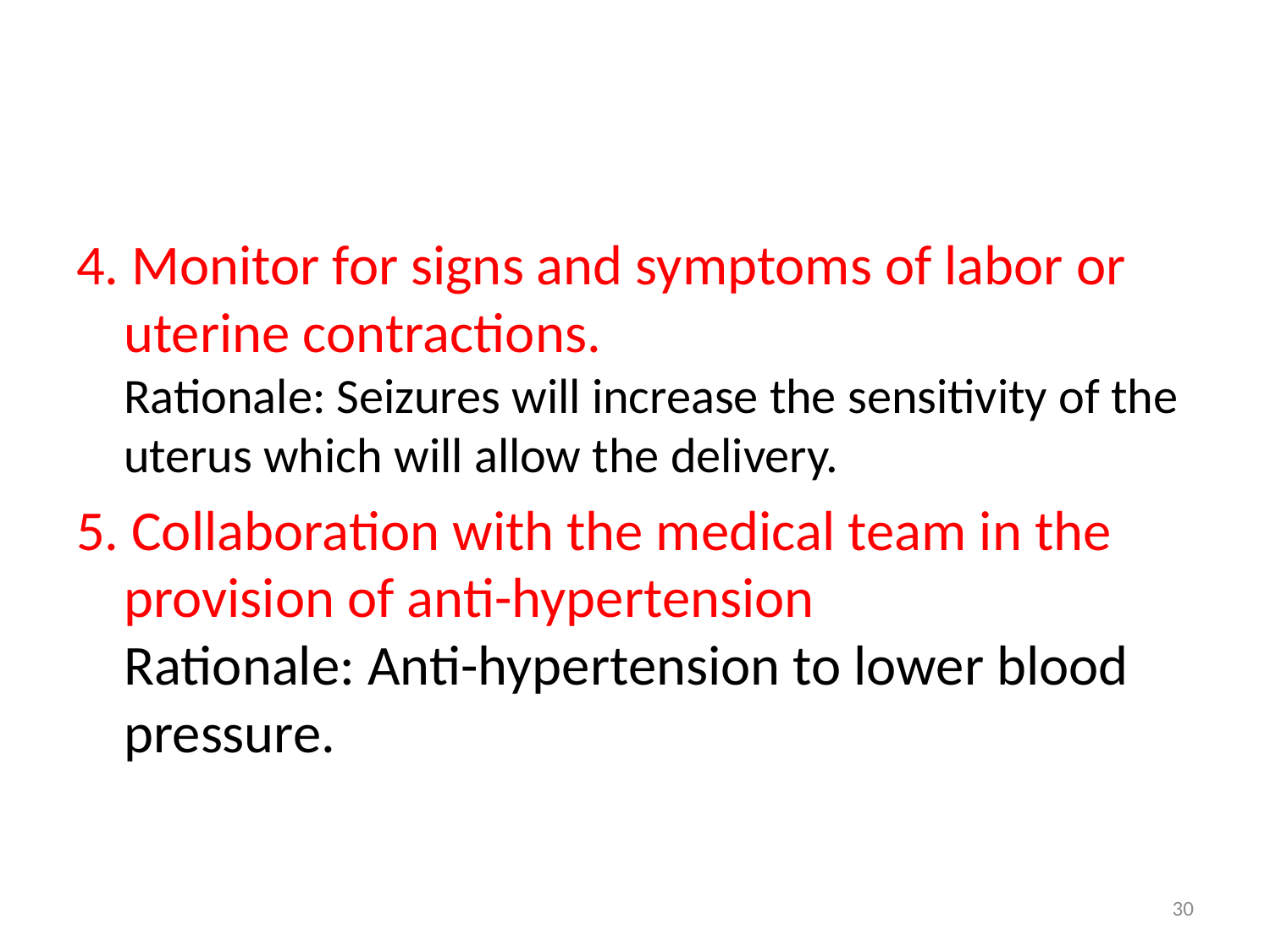

#
4. Monitor for signs and symptoms of labor or uterine contractions.
Rationale: Seizures will increase the sensitivity of the uterus which will allow the delivery.
5. Collaboration with the medical team in the provision of anti-hypertension
Rationale: Anti-hypertension to lower blood pressure.
30